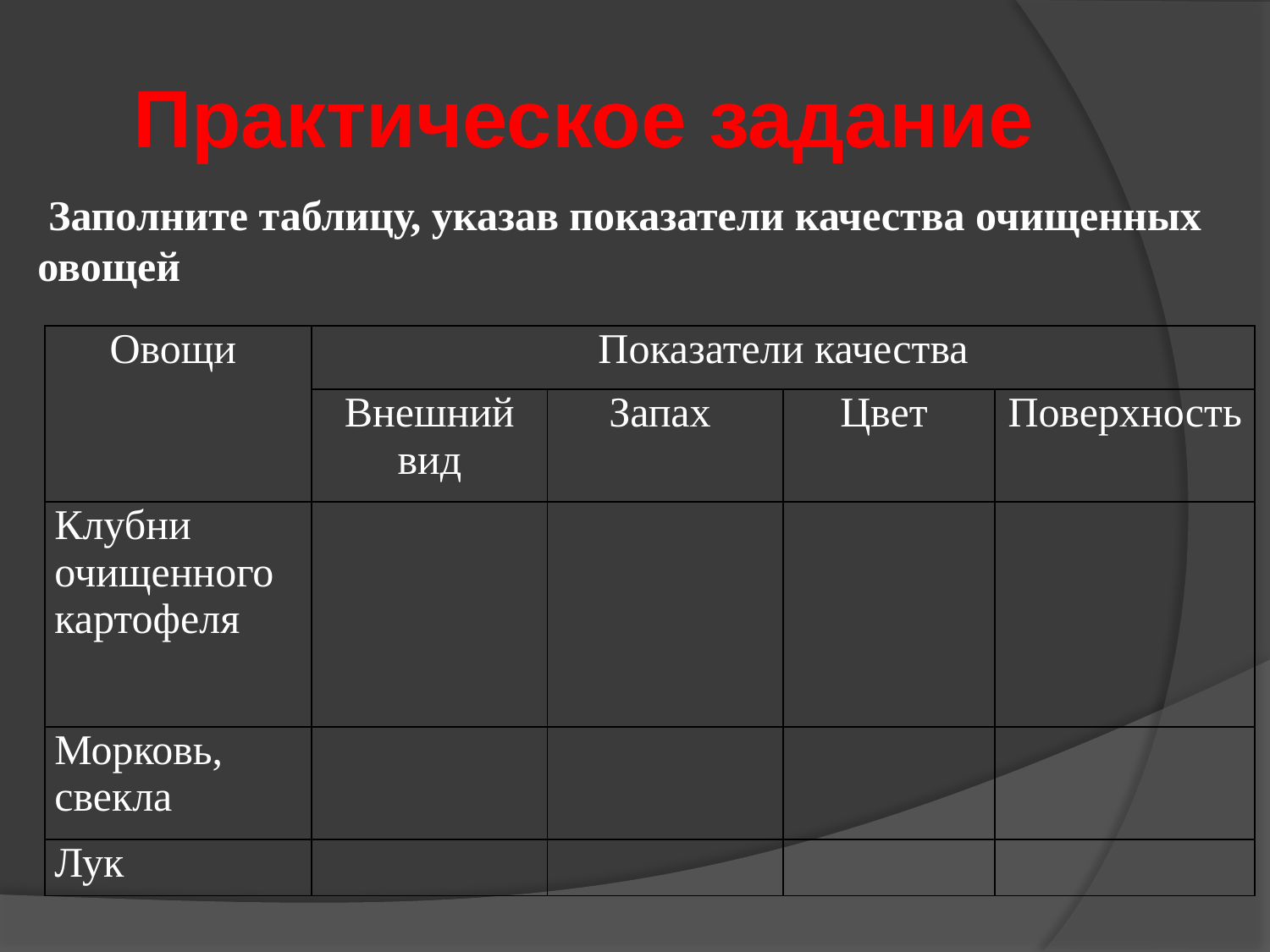

# Практическое задание
 Заполните таблицу, указав показатели качества очищенных овощей

| Овощи | Показатели качества |  |  |  |
| --- | --- | --- | --- | --- |
|  | Внешний вид | Запах | Цвет | Поверхность |
| Клубни очищенного картофеля |  |  |  |  |
| Морковь, свекла |  |  |  |  |
| Лук |  |  |  |  |